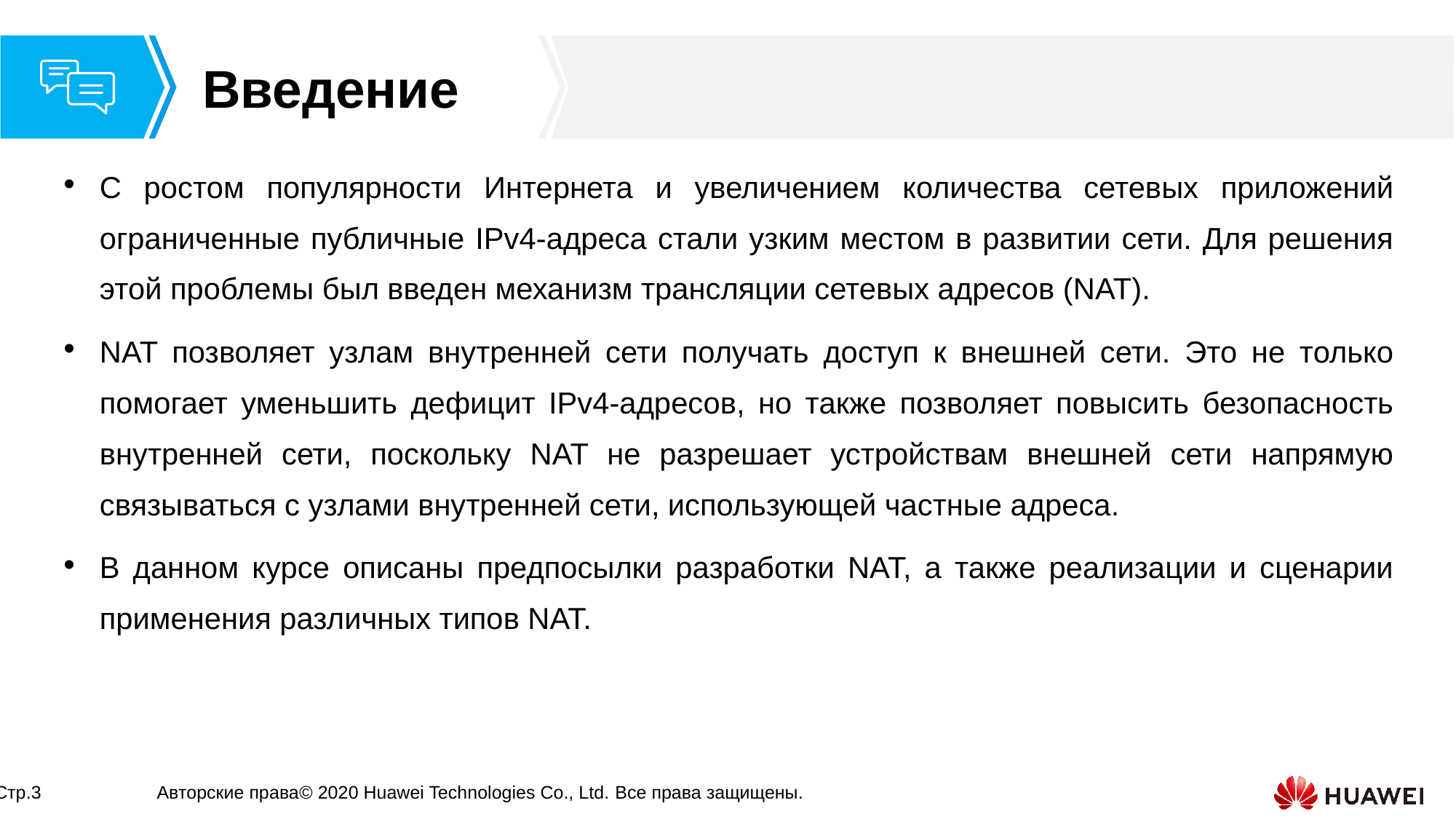

С ростом популярности Интернета и увеличением количества сетевых приложений ограниченные публичные IPv4-адреса стали узким местом в развитии сети. Для решения этой проблемы был введен механизм трансляции сетевых адресов (NAT).
NAT позволяет узлам внутренней сети получать доступ к внешней сети. Это не только помогает уменьшить дефицит IPv4-адресов, но также позволяет повысить безопасность внутренней сети, поскольку NAT не разрешает устройствам внешней сети напрямую связываться с узлами внутренней сети, использующей частные адреса.
В данном курсе описаны предпосылки разработки NAT, а также реализации и сценарии применения различных типов NAT.